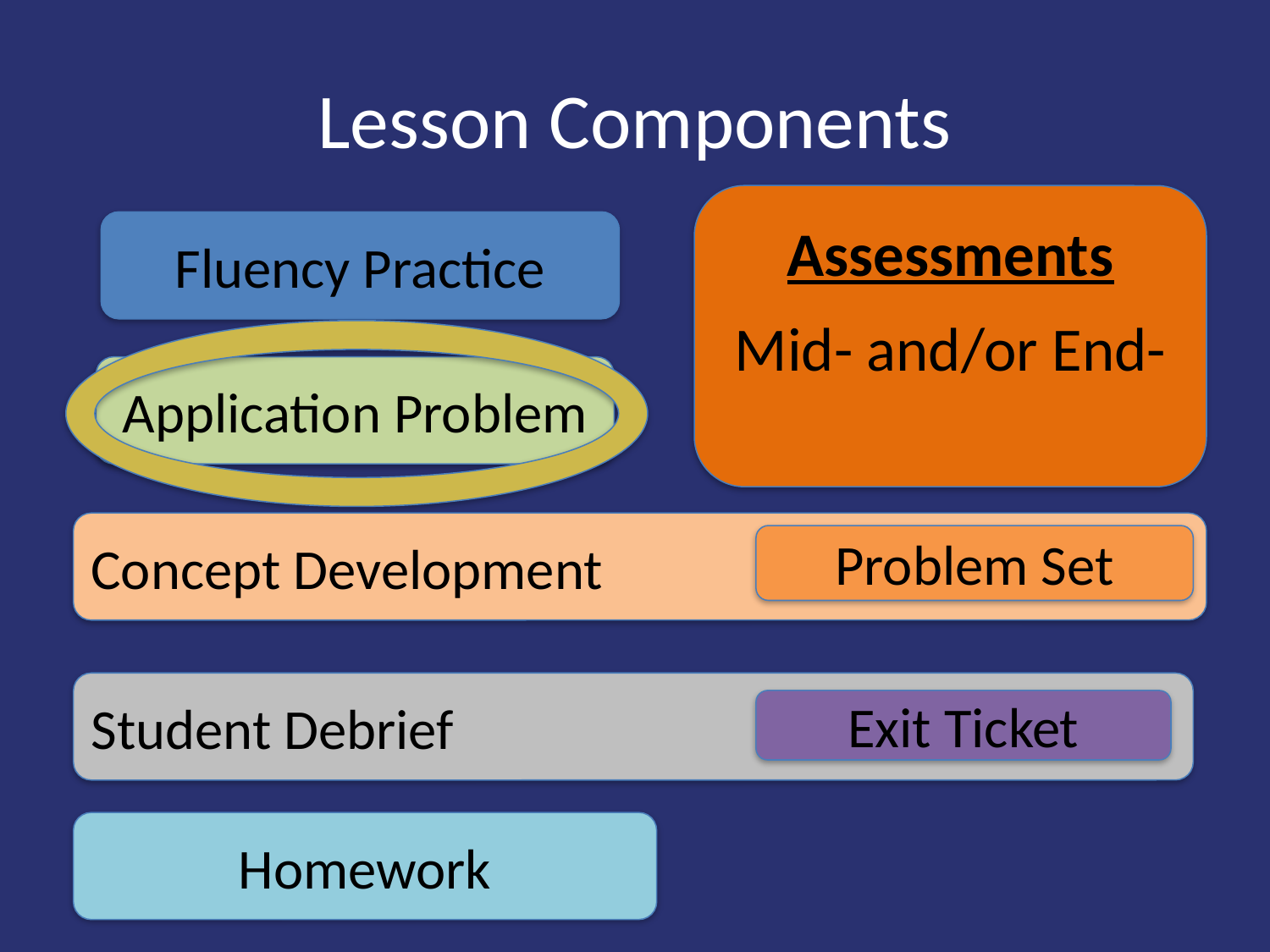

# Lesson Components
Assessments

Mid- and/or End-

Fluency Practice

Application Problem
Concept Development
Problem Set
Student Debrief
Exit Ticket
Homework